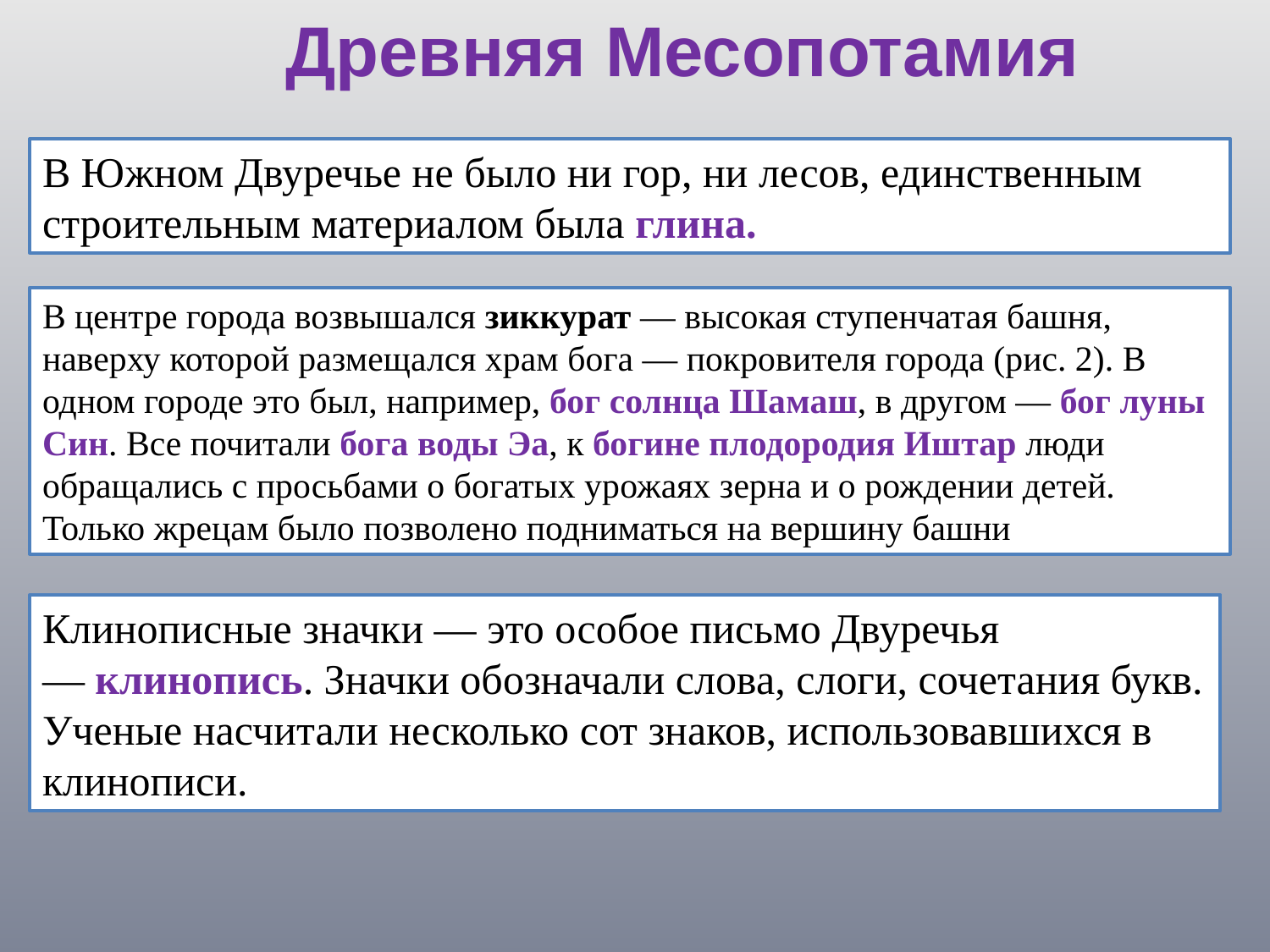

Древняя Месопотамия
В Южном Двуречье не было ни гор, ни лесов, единственным строительным материалом была глина.
В центре города возвышался зиккурат — высокая ступенчатая башня, наверху которой размещался храм бога — покровителя города (рис. 2). В одном городе это был, например, бог солнца Шамаш, в другом — бог луны Син. Все почитали бога воды Эа, к богине плодородия Иштар люди обращались с просьбами о богатых урожаях зерна и о рождении детей. Только жрецам было позволено подниматься на вершину башни
Клинописные значки — это особое письмо Двуречья — клинопись. Значки обозначали слова, слоги, сочетания букв. Ученые насчитали несколько сот знаков, использовавшихся в клинописи.